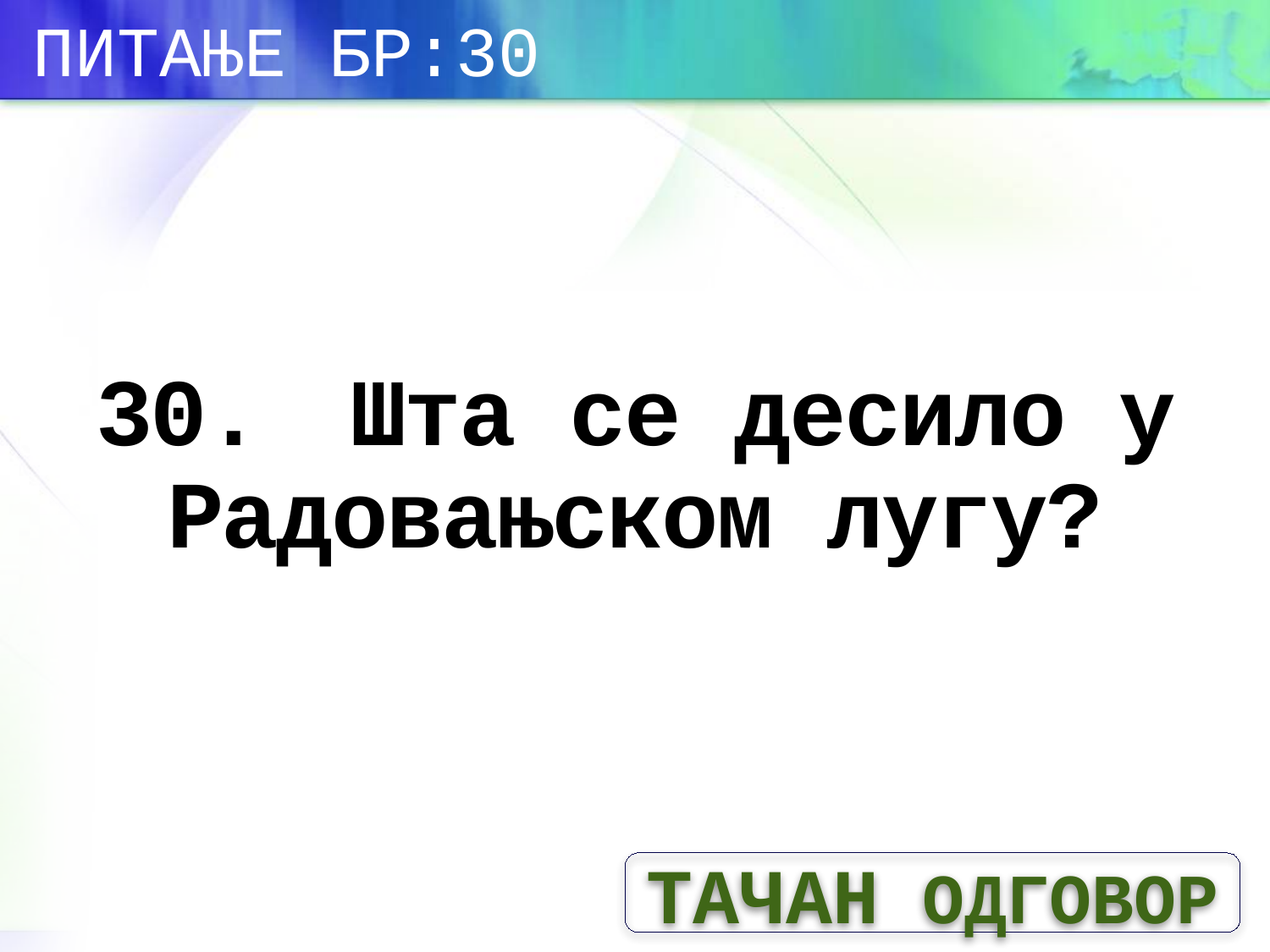

ПИТАЊЕ БР:30
# 30.	Шта се десило у Радовањском лугу?
ТАЧАН ОДГОВОР